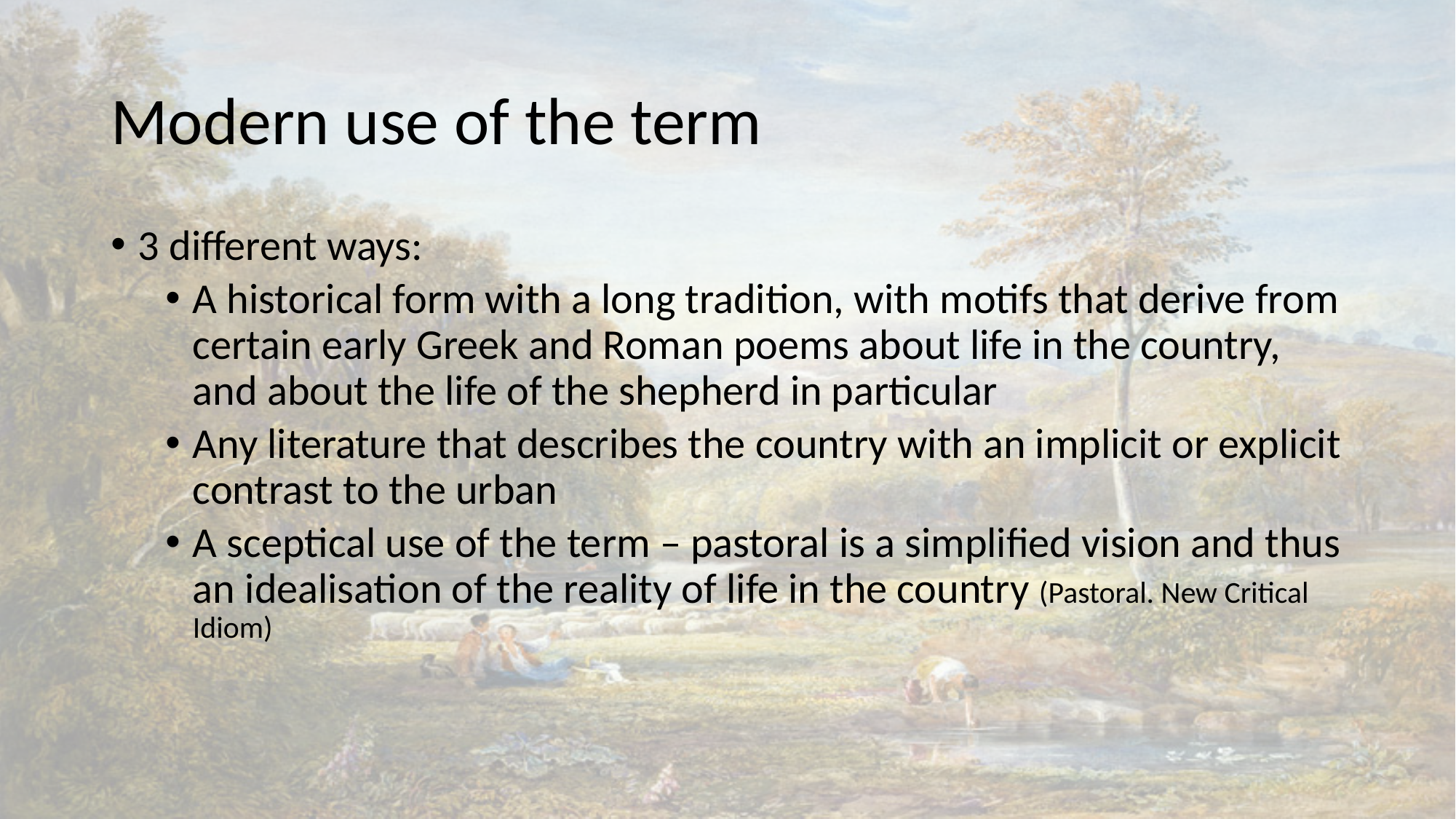

# Modern use of the term
3 different ways:
A historical form with a long tradition, with motifs that derive from certain early Greek and Roman poems about life in the country, and about the life of the shepherd in particular
Any literature that describes the country with an implicit or explicit contrast to the urban
A sceptical use of the term – pastoral is a simplified vision and thus an idealisation of the reality of life in the country (Pastoral. New Critical Idiom)